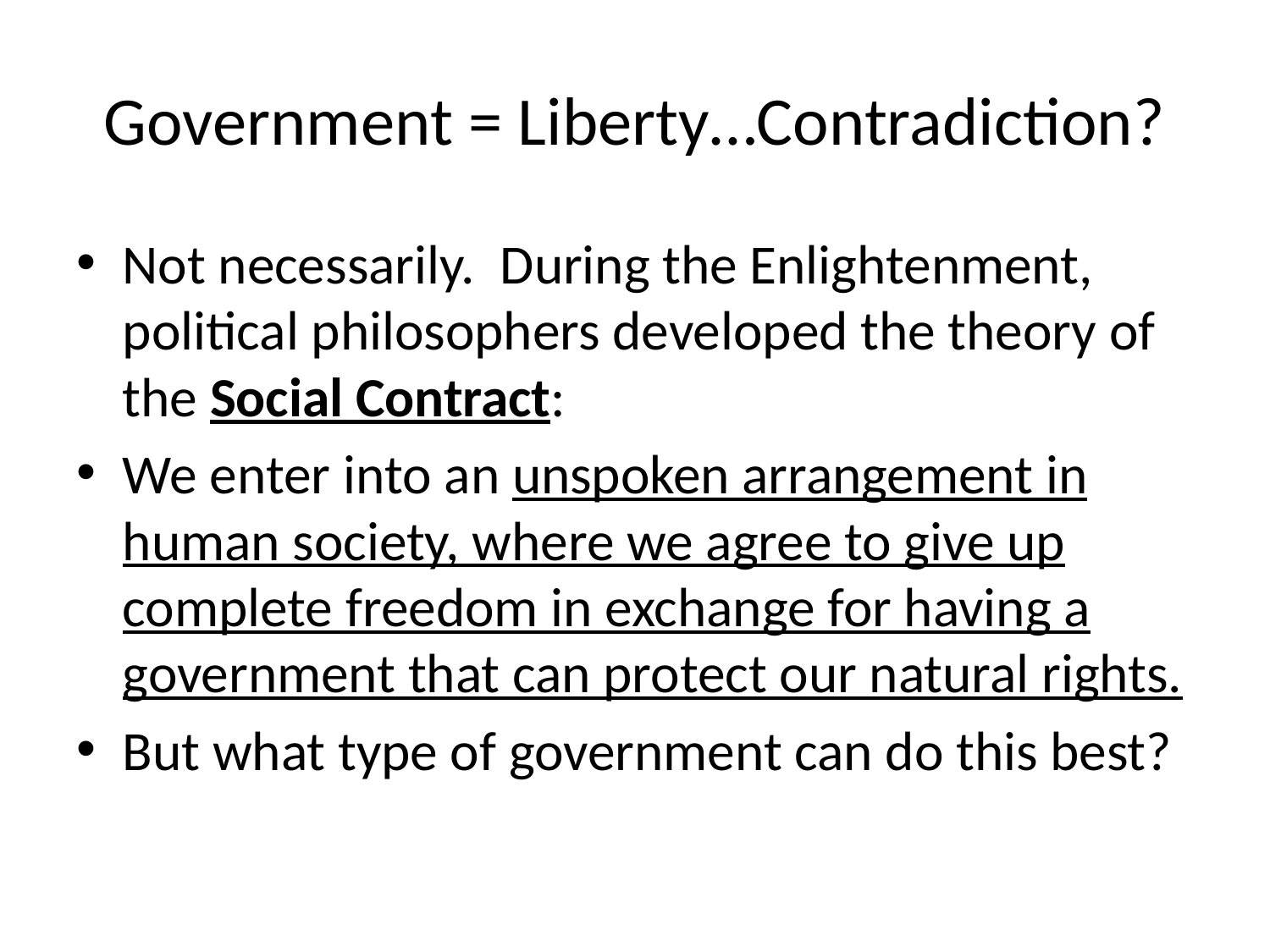

# Government = Liberty…Contradiction?
Not necessarily.  During the Enlightenment, political philosophers developed the theory of the Social Contract:
We enter into an unspoken arrangement in human society, where we agree to give up complete freedom in exchange for having a government that can protect our natural rights.
But what type of government can do this best?